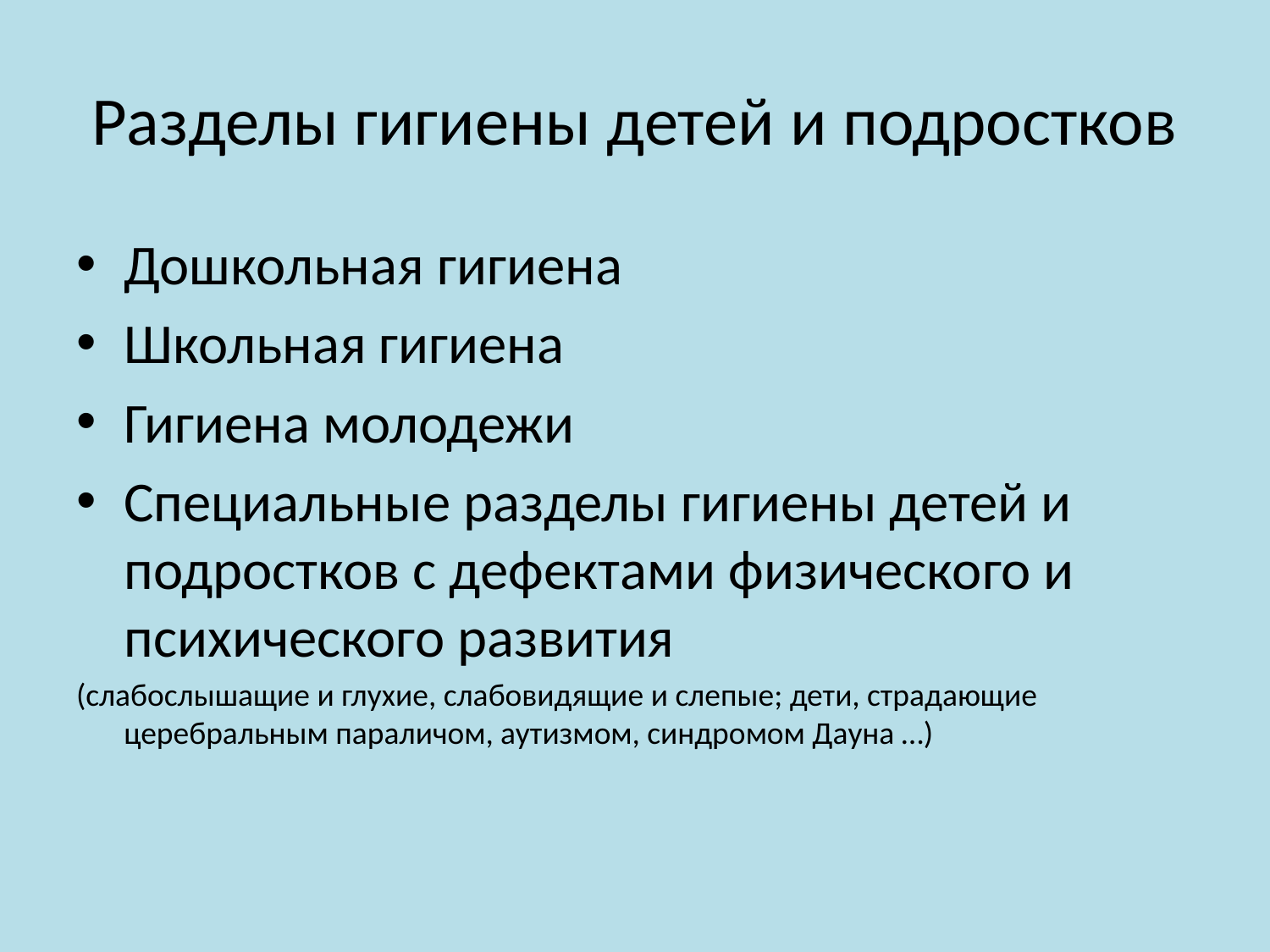

# Разделы гигиены детей и подростков
Дошкольная гигиена
Школьная гигиена
Гигиена молодежи
Специальные разделы гигиены детей и подростков с дефектами физического и психического развития
(слабослышащие и глухие, слабовидящие и слепые; дети, страдающие церебральным параличом, аутизмом, синдромом Дауна …)